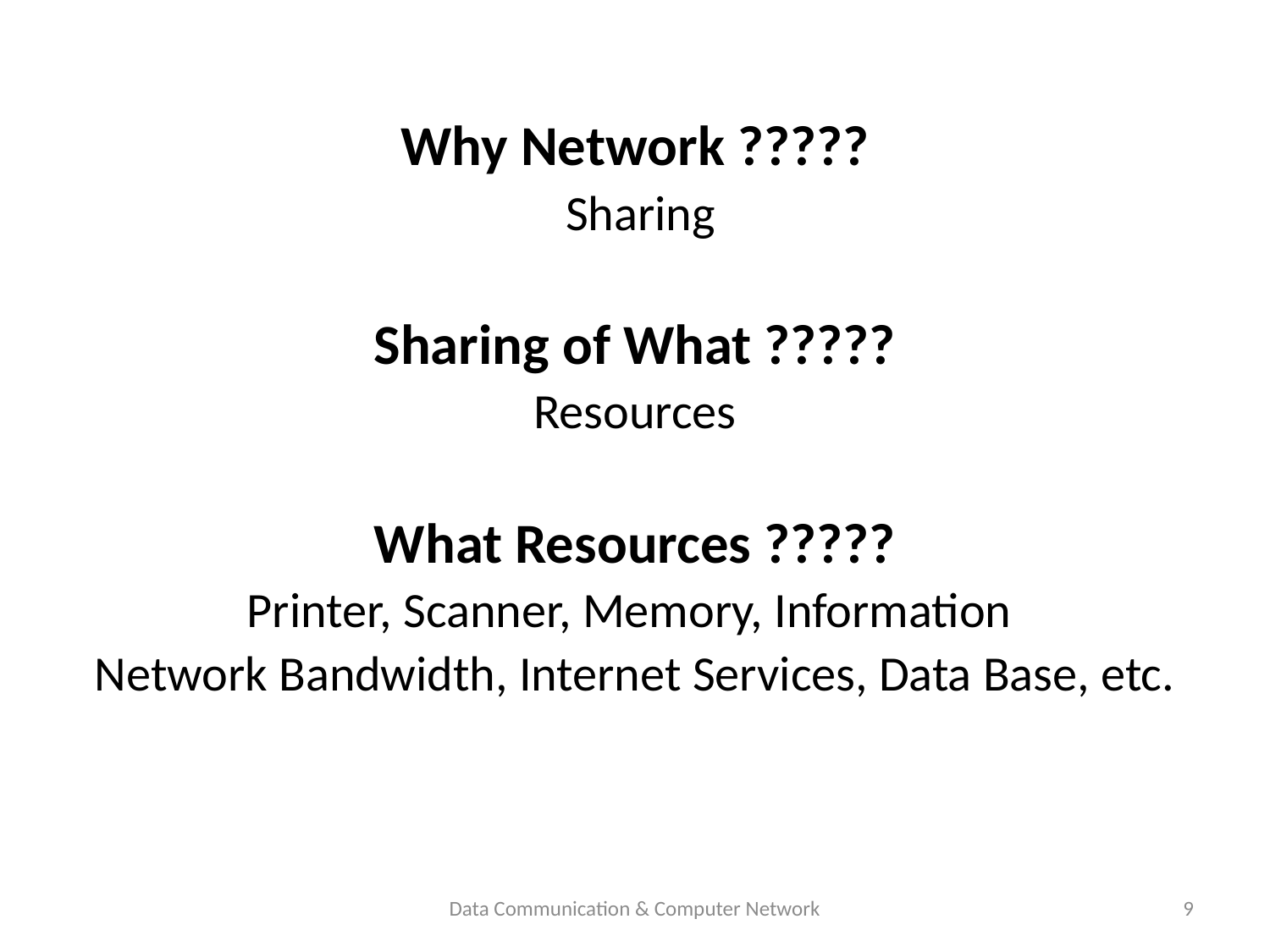

Why Network ?????
 Sharing

Sharing of What ?????
Resources

What Resources ?????
Printer, Scanner, Memory, Information
Network Bandwidth, Internet Services, Data Base, etc.
Data Communication & Computer Network
9